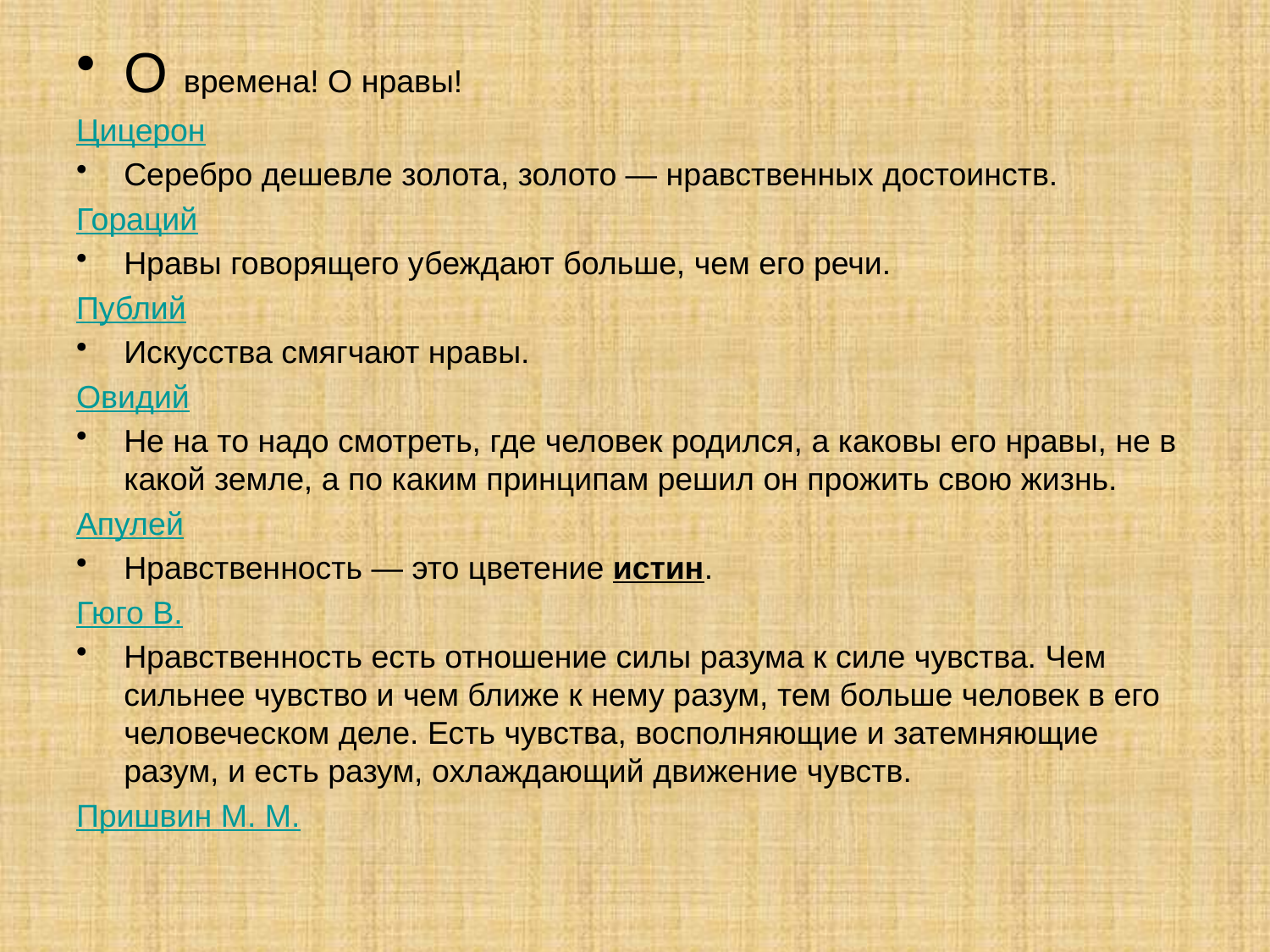

О времена! О нравы!
Цицерон
Серебро дешевле золота, золото — нравственных достоинств.
Гораций
Нравы говорящего убеждают больше, чем его речи.
Публий
Искусства смягчают нравы.
Овидий
Не на то надо смотреть, где человек родился, а каковы его нравы, не в какой земле, а по каким принципам решил он прожить свою жизнь.
Апулей
Нравственность — это цветение истин.
Гюго В.
Нравственность есть отношение силы разума к силе чувства. Чем сильнее чувство и чем ближе к нему разум, тем больше человек в его человеческом деле. Есть чувства, восполняющие и затемняющие разум, и есть разум, охлаждающий движение чувств.
Пришвин М. М.

#